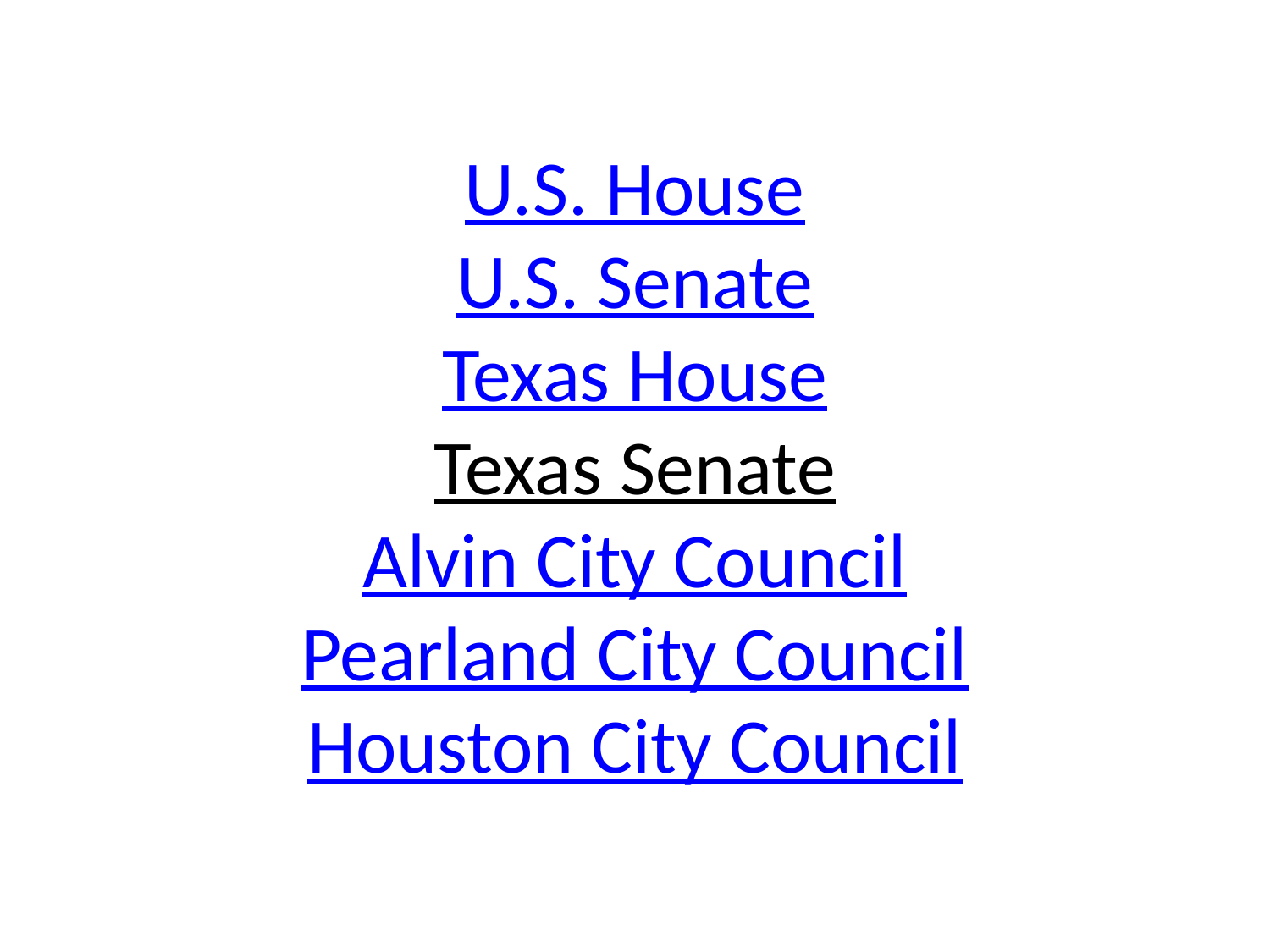

# U.S. House U.S. Senate Texas House Texas Senate Alvin City Council Pearland City Council Houston City Council